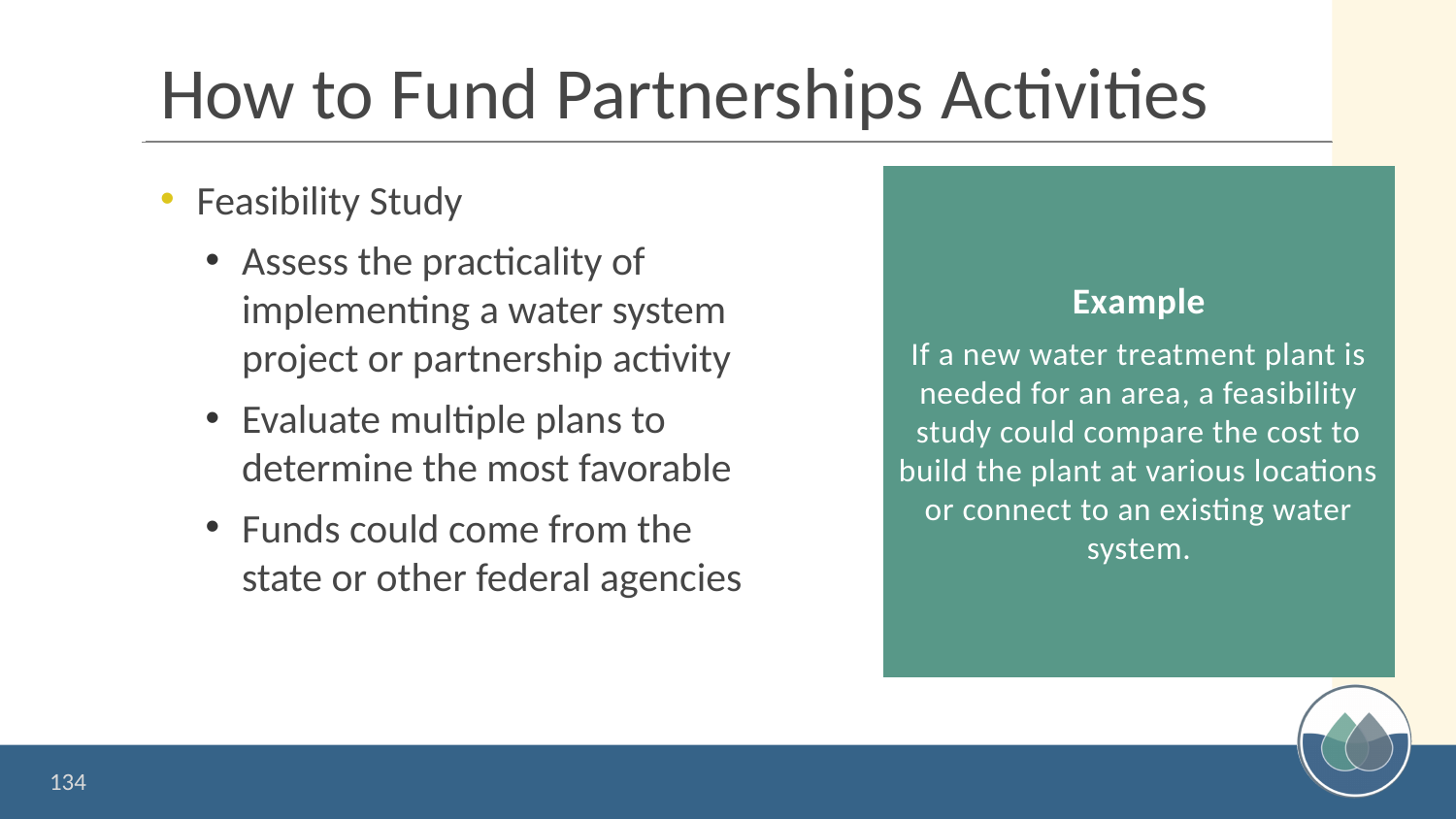

# How to Fund Partnerships Activities
Feasibility Study
Assess the practicality of implementing a water system project or partnership activity
Evaluate multiple plans to determine the most favorable
Funds could come from the state or other federal agencies
Example
If a new water treatment plant is needed for an area, a feasibility study could compare the cost to build the plant at various locations or connect to an existing water system.
134